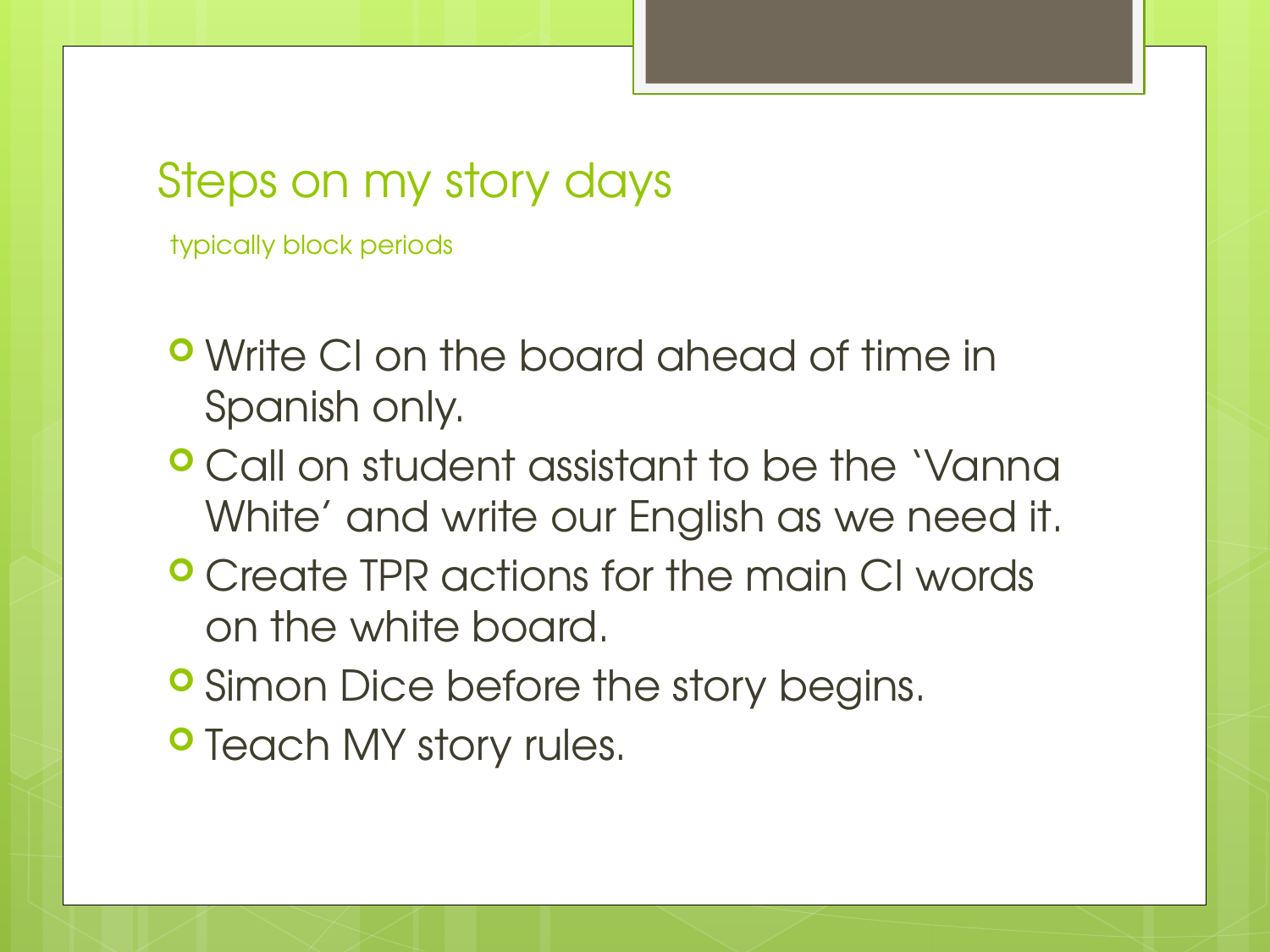

# Steps on my story days typically block periods
Write CI on the board ahead of time in Spanish only.
Call on student assistant to be the ‘Vanna White’ and write our English as we need it.
Create TPR actions for the main CI words on the white board.
Simon Dice before the story begins.
Teach MY story rules.